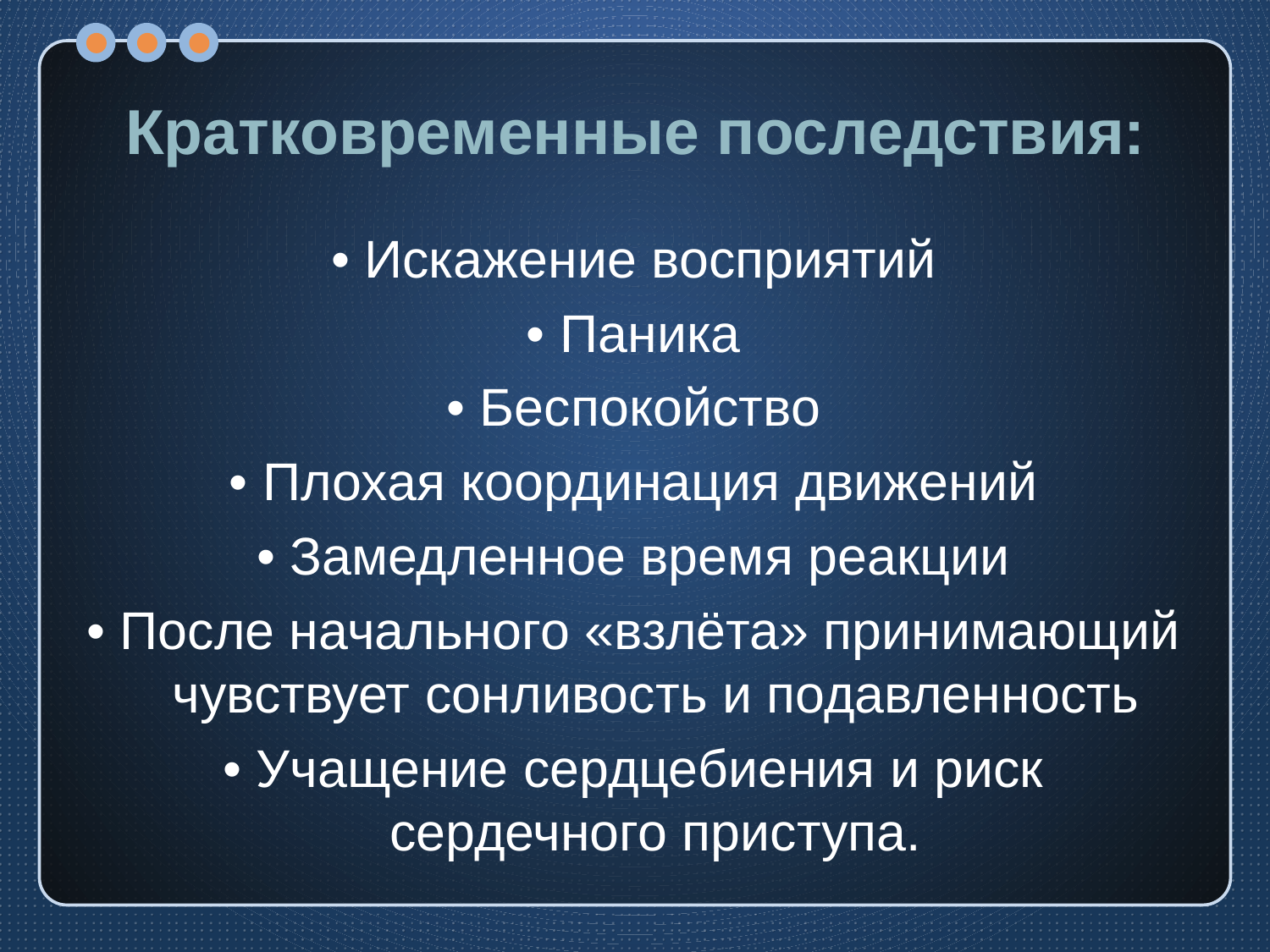

# Кратковременные последствия:
• Искажение восприятий
• Паника
• Беспокойство
• Плохая координация движений
• Замедленное время реакции
• После начального «взлёта» принимающий чувствует сонливость и подавленность
• Учащение сердцебиения и риск сердечного приступа.